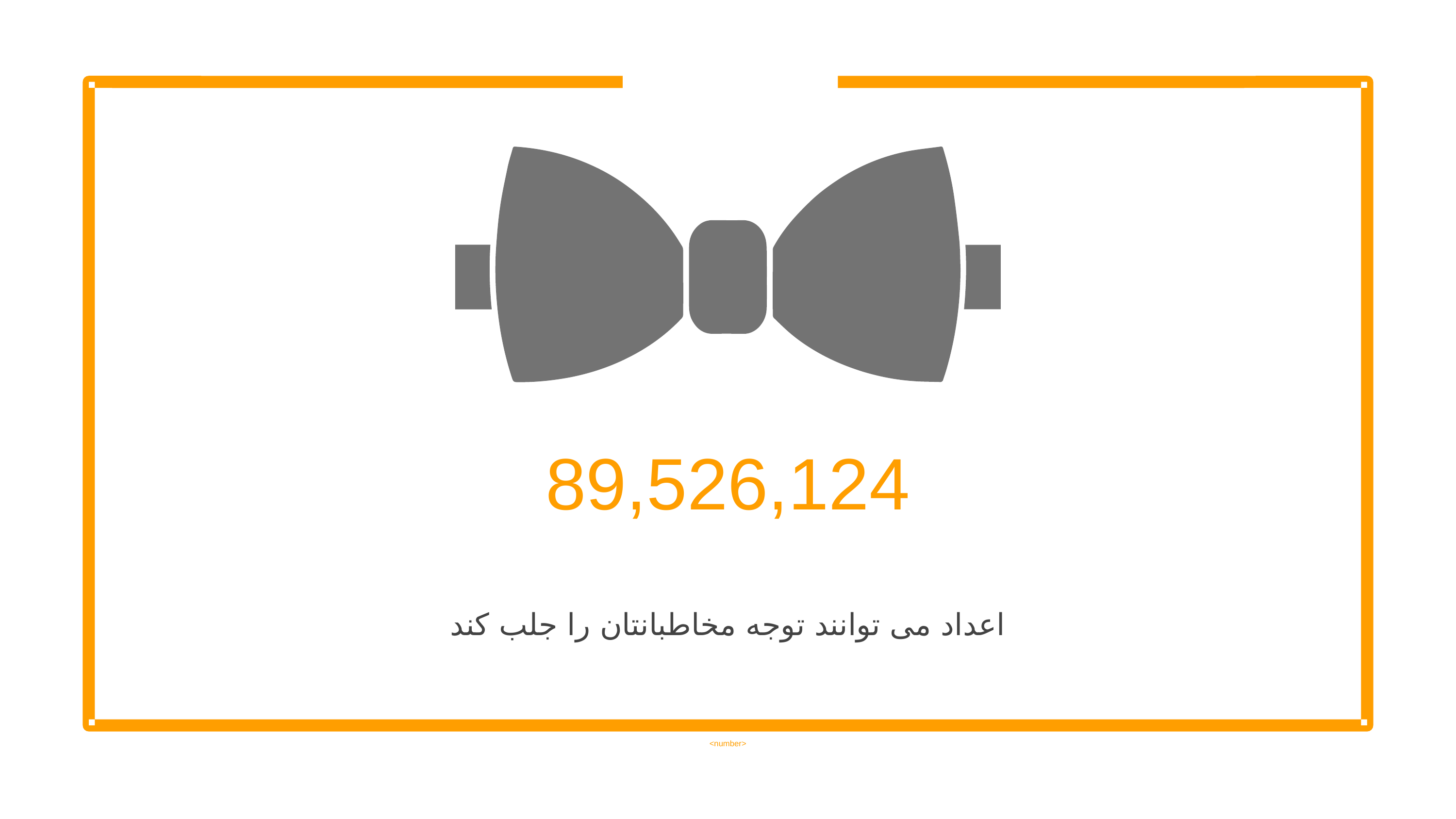

89,526,124
اعداد می توانند توجه مخاطبانتان را جلب کند
<number>